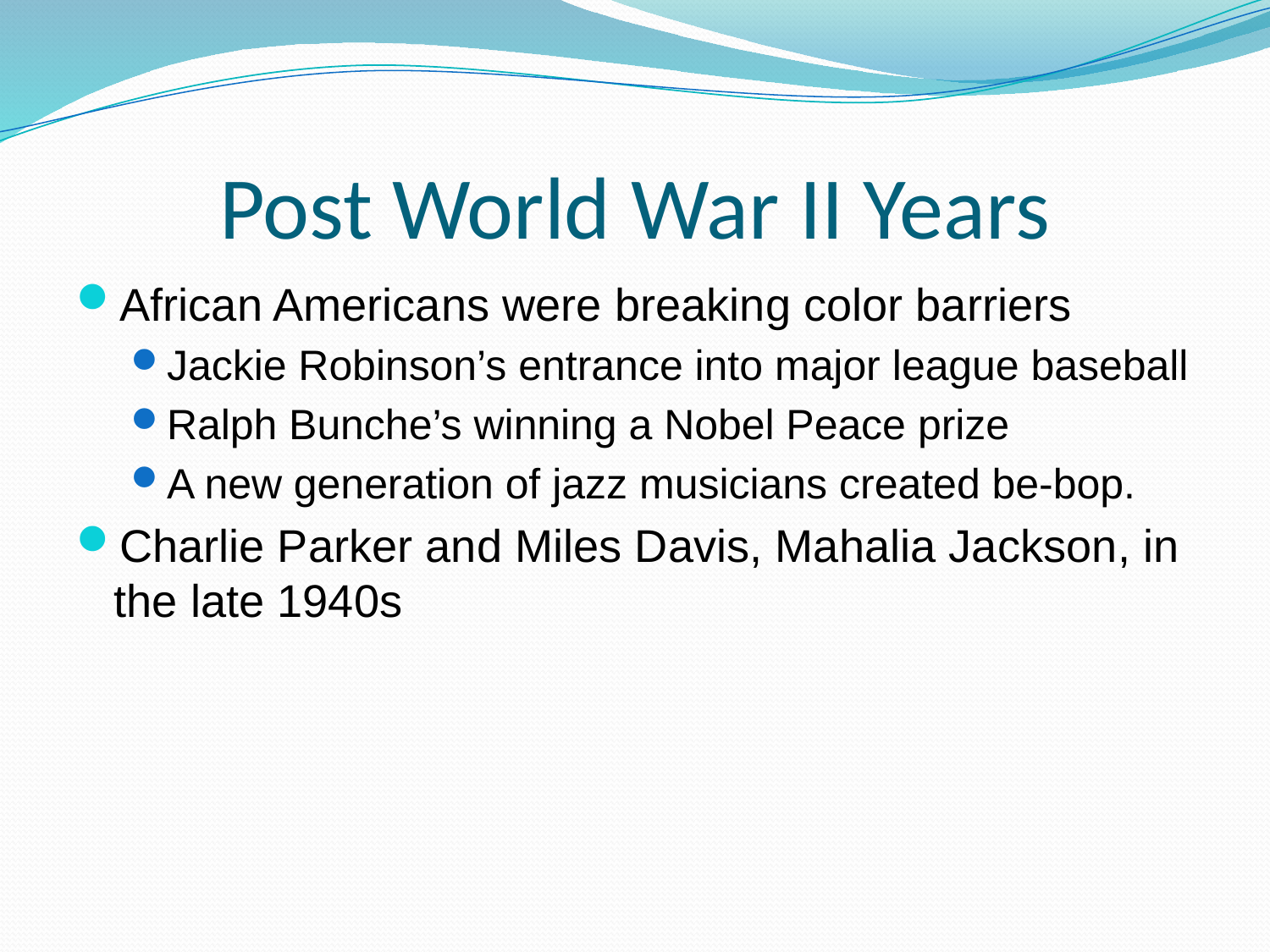

# Post World War II Years
African Americans were breaking color barriers
Jackie Robinson’s entrance into major league baseball
Ralph Bunche’s winning a Nobel Peace prize
A new generation of jazz musicians created be-bop.
Charlie Parker and Miles Davis, Mahalia Jackson, in the late 1940s